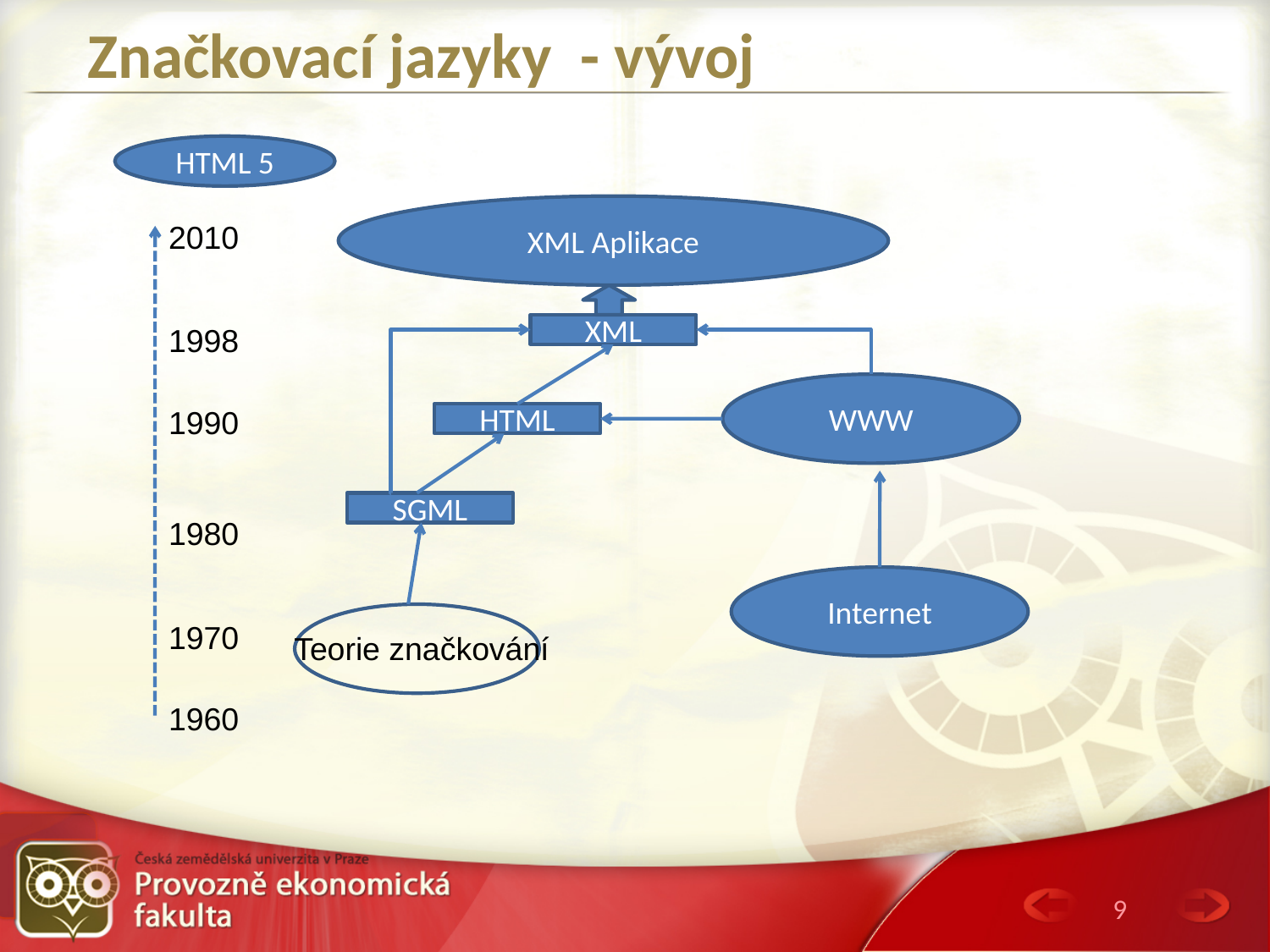

# Značkovací jazyky  - vývoj
HTML 5
XML Aplikace
2010

1998
XML
WWW
1990
HTML
SGML
1980
Internet

1970
Teorie značkování
1960